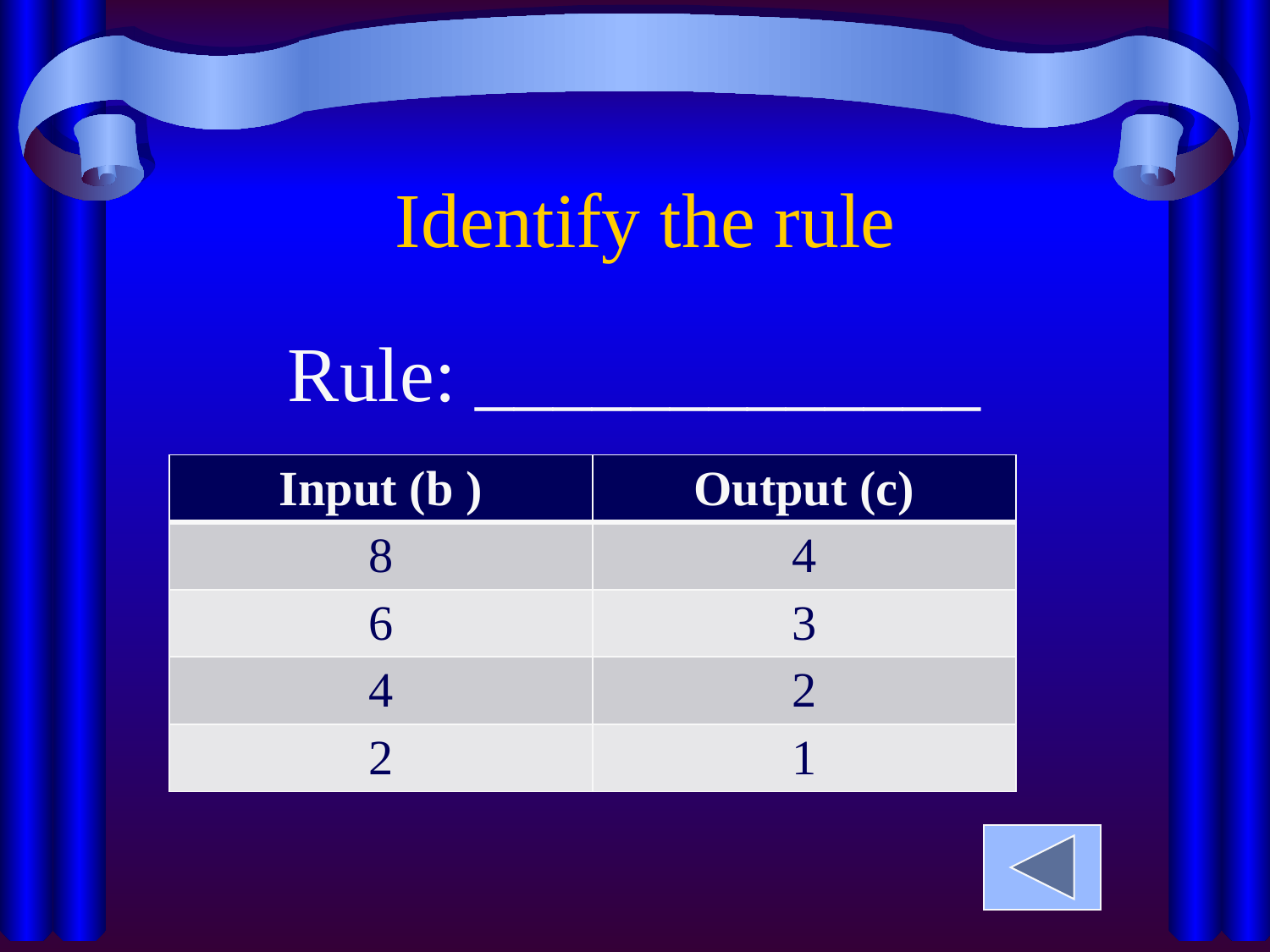

Rule: _____________
Identify the rule
| Input (b ) | Output (c) |
| --- | --- |
| 8 | 4 |
| 6 | 3 |
| 4 | 2 |
| 2 | 1 |